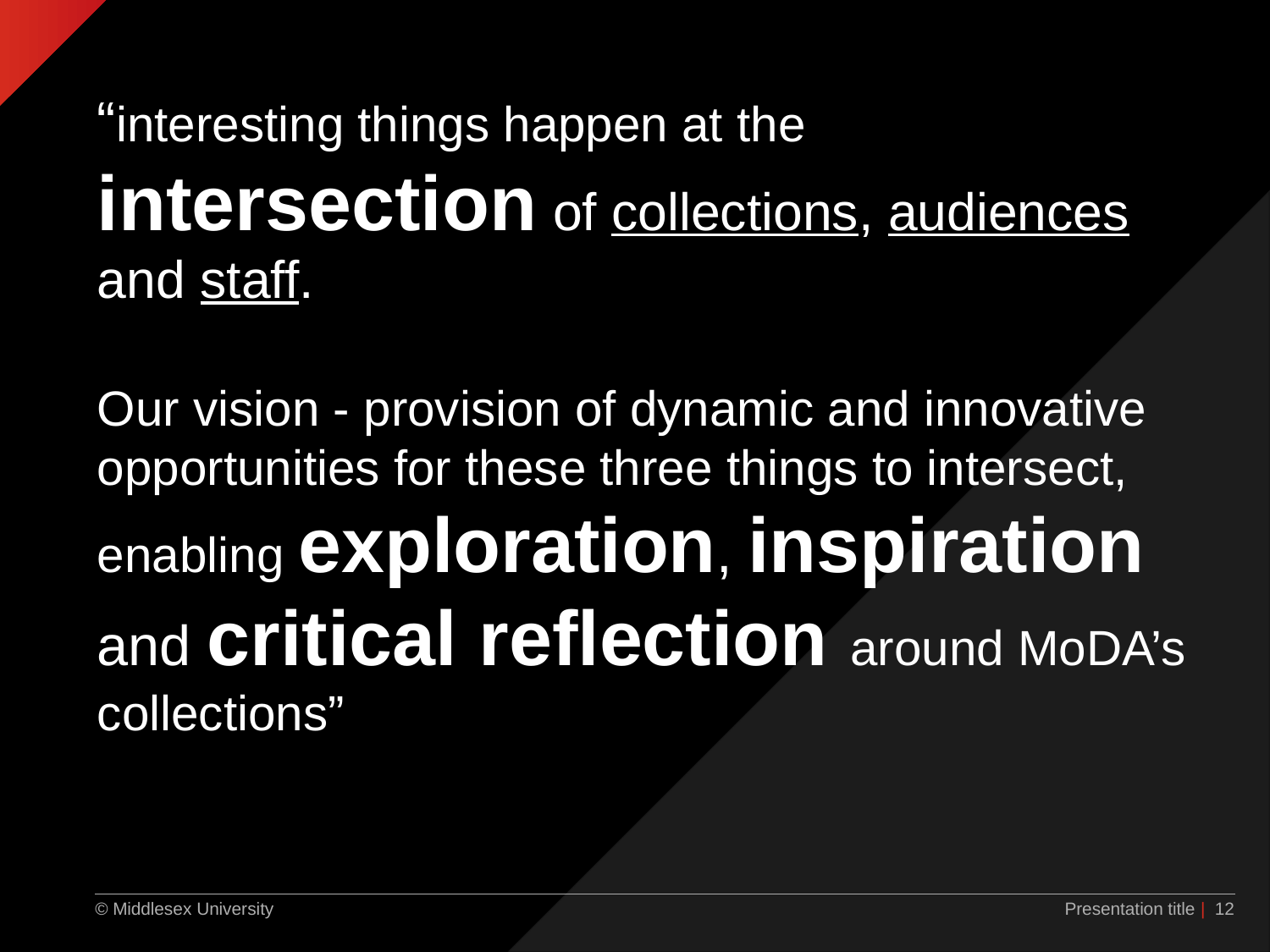

“interesting things happen at the intersection of collections, audiences and staff.

Our vision - provision of dynamic and innovative opportunities for these three things to intersect, enabling exploration, inspiration and critical reflection around MoDA’s collections”

Presentation title
|  12